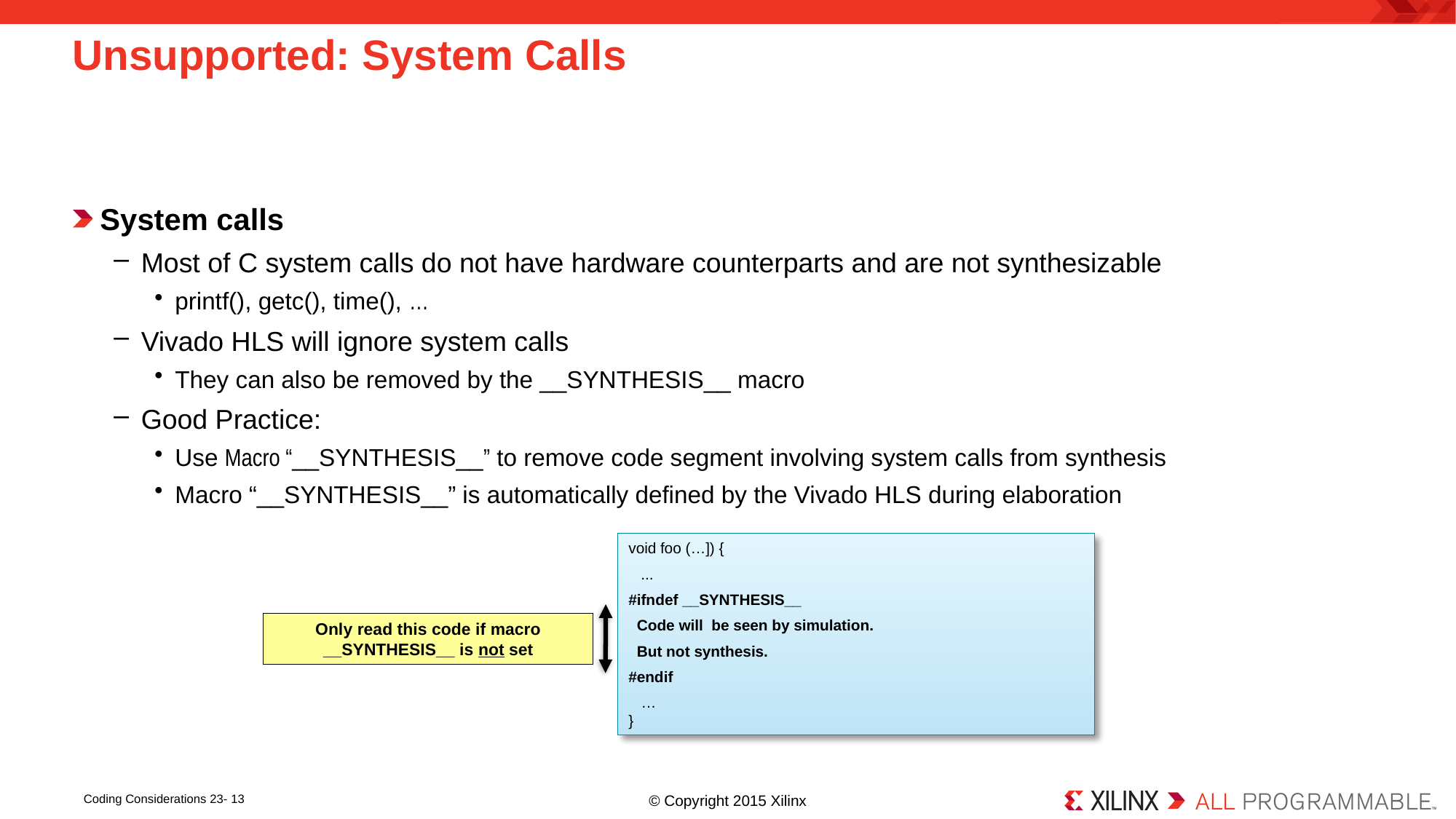

# Unsupported: System Calls
System calls
Most of C system calls do not have hardware counterparts and are not synthesizable
printf(), getc(), time(), …
Vivado HLS will ignore system calls
They can also be removed by the __SYNTHESIS__ macro
Good Practice:
Use Macro “__SYNTHESIS__” to remove code segment involving system calls from synthesis
Macro “__SYNTHESIS__” is automatically defined by the Vivado HLS during elaboration

void foo (…]) {
   ...
#ifndef __SYNTHESIS__
  Code will  be seen by simulation.
  But not synthesis.
#endif
   …
}
Only read this code if macro __SYNTHESIS__ is not set
Coding Considerations 23- 13
© Copyright 2015 Xilinx